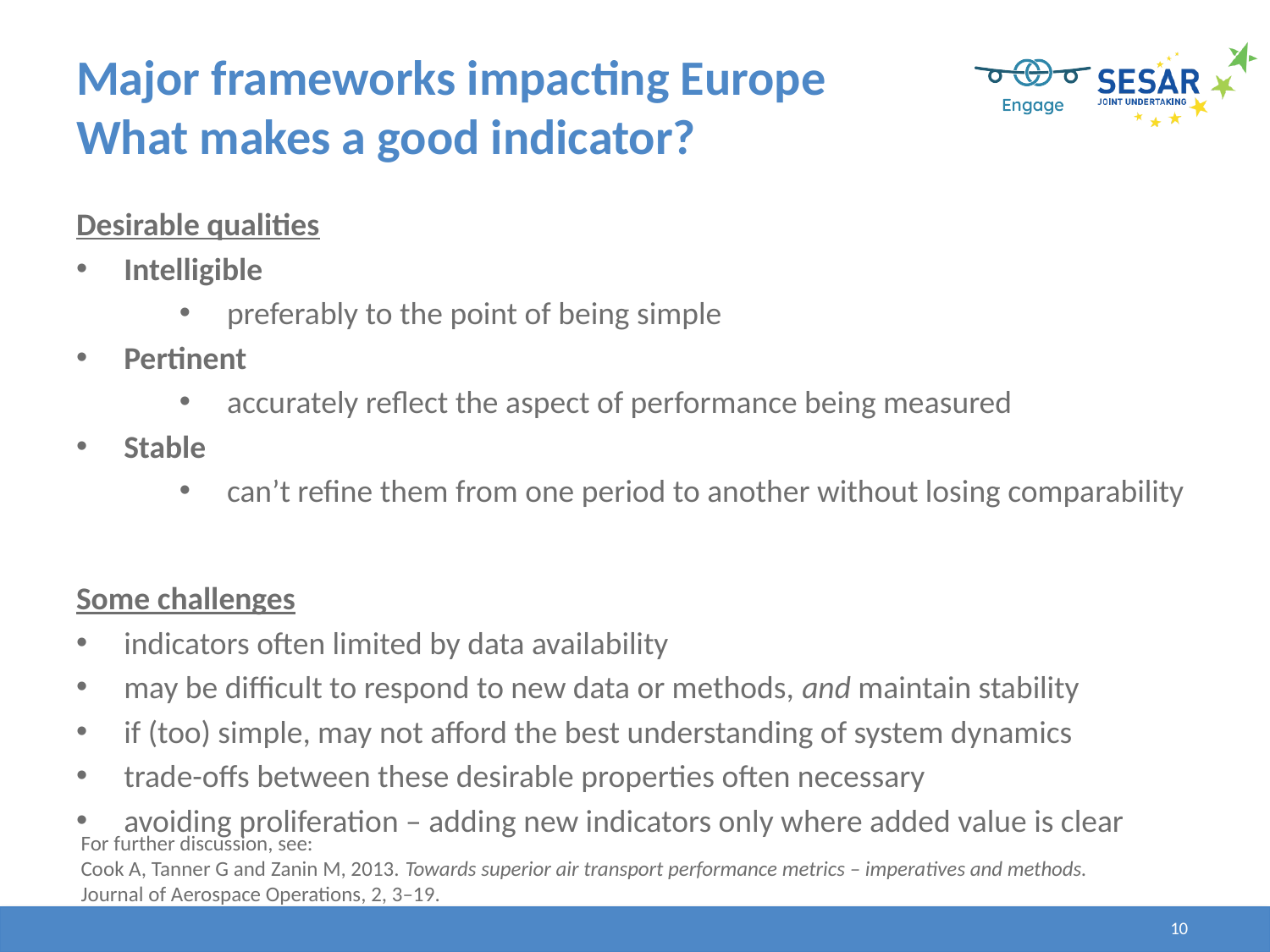

# Major frameworks impacting Europe What makes a good indicator?
Desirable qualities
Intelligible
preferably to the point of being simple
Pertinent
accurately reflect the aspect of performance being measured
Stable
can’t refine them from one period to another without losing comparability

Some challenges
indicators often limited by data availability
may be difficult to respond to new data or methods, and maintain stability
if (too) simple, may not afford the best understanding of system dynamics
trade-offs between these desirable properties often necessary
avoiding proliferation – adding new indicators only where added value is clear
For further discussion, see:
Cook A, Tanner G and Zanin M, 2013. Towards superior air transport performance metrics – imperatives and methods.
Journal of Aerospace Operations, 2, 3–19.

10